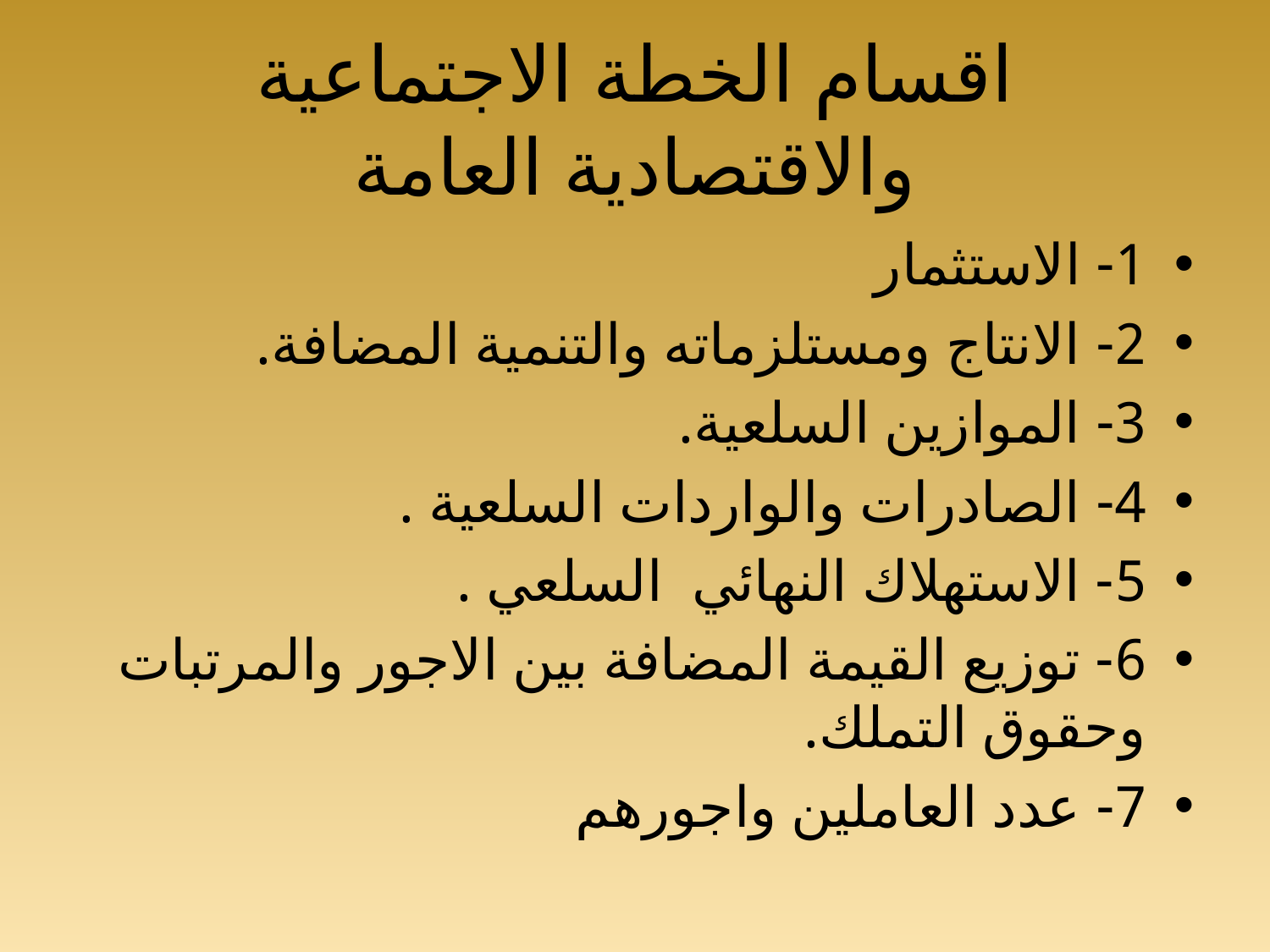

# اقسام الخطة الاجتماعية والاقتصادية العامة
1- الاستثمار
2- الانتاج ومستلزماته والتنمية المضافة.
3- الموازين السلعية.
4- الصادرات والواردات السلعية .
5- الاستهلاك النهائي  السلعي .
6- توزيع القيمة المضافة بين الاجور والمرتبات وحقوق التملك.
7- عدد العاملين واجورهم